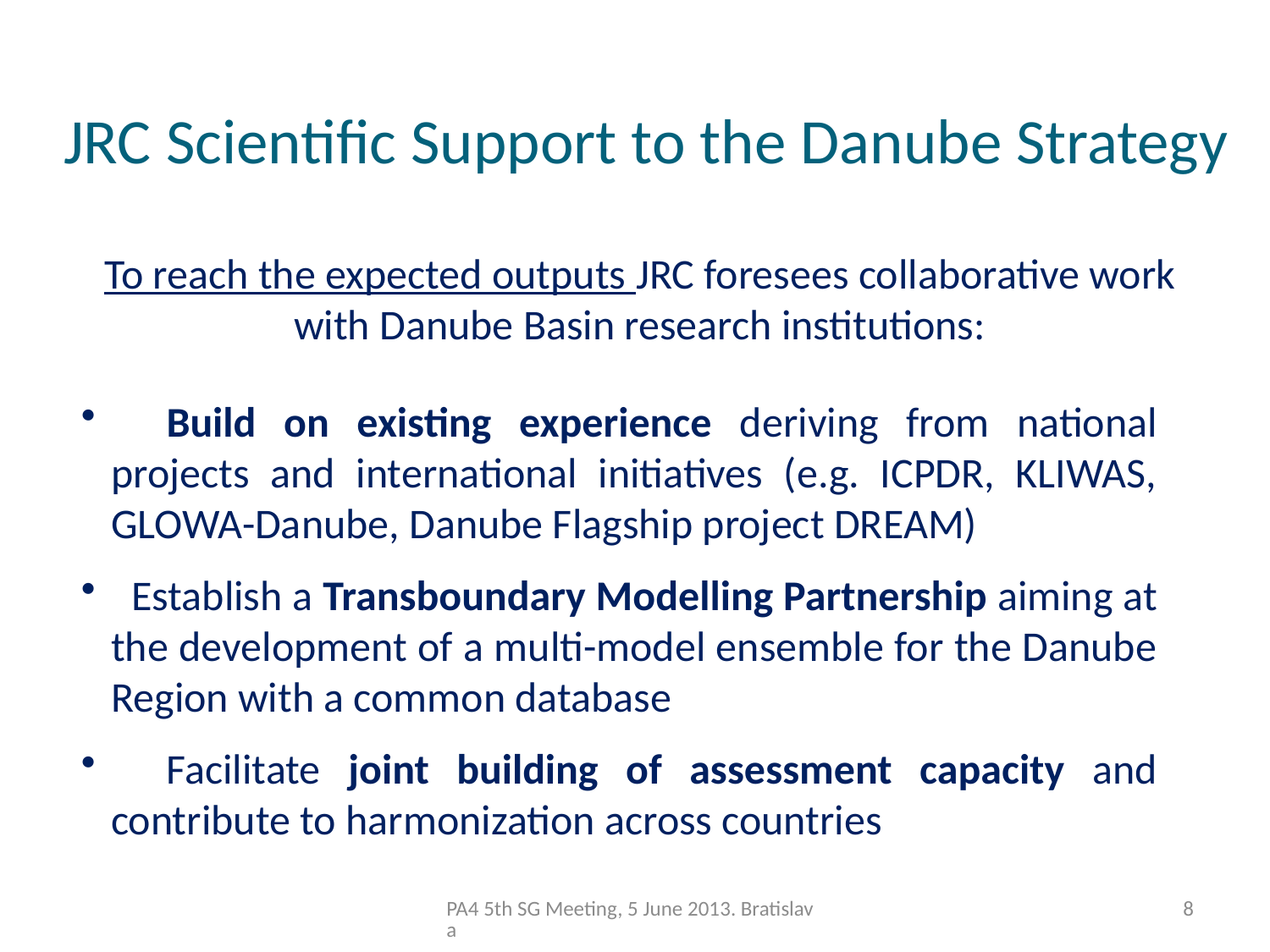

JRC Scientific Support to the Danube Strategy
To reach the expected outputs JRC foresees collaborative work with Danube Basin research institutions:
  Build on existing experience deriving from national projects and international initiatives (e.g. ICPDR, KLIWAS, GLOWA-Danube, Danube Flagship project DREAM)
  Establish a Transboundary Modelling Partnership aiming at the development of a multi-model ensemble for the Danube Region with a common database
  Facilitate joint building of assessment capacity and contribute to harmonization across countries
PA4 5th SG Meeting, 5 June 2013. Bratislava
8